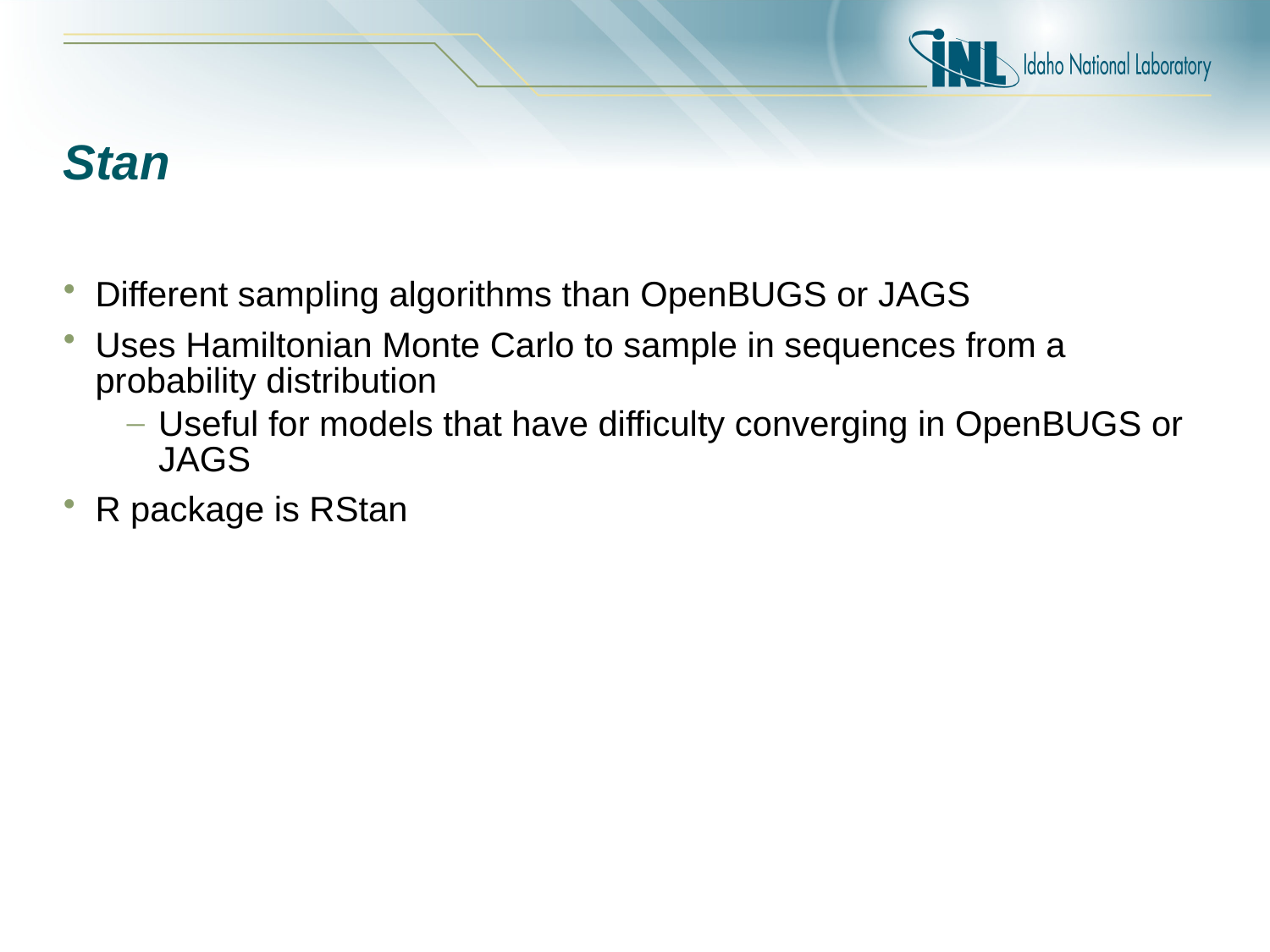

# Stan

Different sampling algorithms than OpenBUGS or JAGS
Uses Hamiltonian Monte Carlo to sample in sequences from a probability distribution
Useful for models that have difficulty converging in OpenBUGS or JAGS
R package is RStan